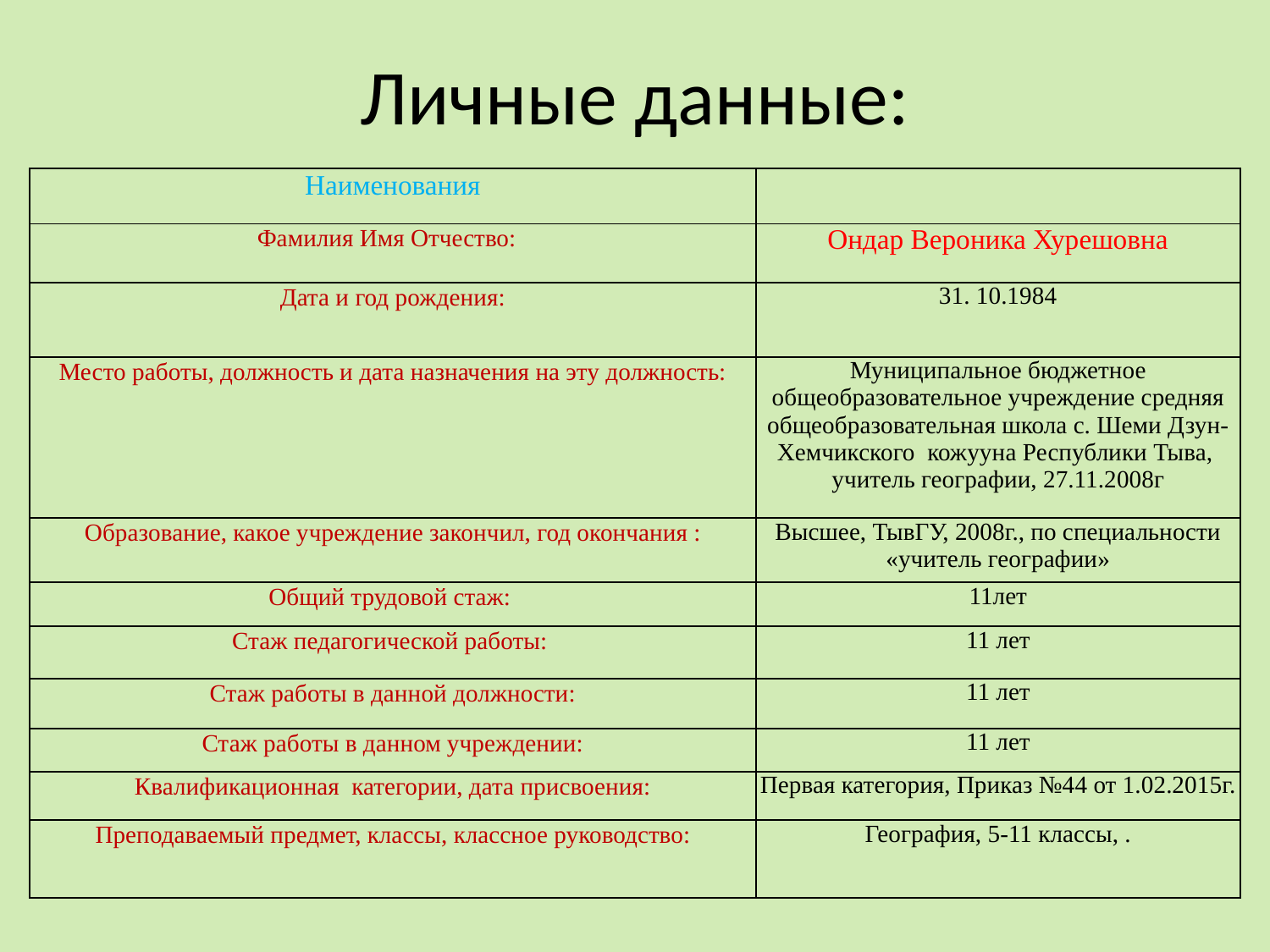

# Личные данные:
| Наименования |  |
| --- | --- |
| Фамилия Имя Отчество: | Ондар Вероника Хурешовна |
| Дата и год рождения: | 31. 10.1984 |
| Место работы, должность и дата назначения на эту должность: | Муниципальное бюджетное общеобразовательное учреждение средняя общеобразовательная школа с. Шеми Дзун-Хемчикского кожууна Республики Тыва, учитель географии, 27.11.2008г |
| Образование, какое учреждение закончил, год окончания : | Высшее, ТывГУ, 2008г., по специальности «учитель географии» |
| Общий трудовой стаж: | 11лет |
| Стаж педагогической работы: | 11 лет |
| Стаж работы в данной должности: | 11 лет |
| Стаж работы в данном учреждении: | 11 лет |
| Квалификационная категории, дата присвоения: | Первая категория, Приказ №44 от 1.02.2015г. |
| Преподаваемый предмет, классы, классное руководство: | География, 5-11 классы, . |